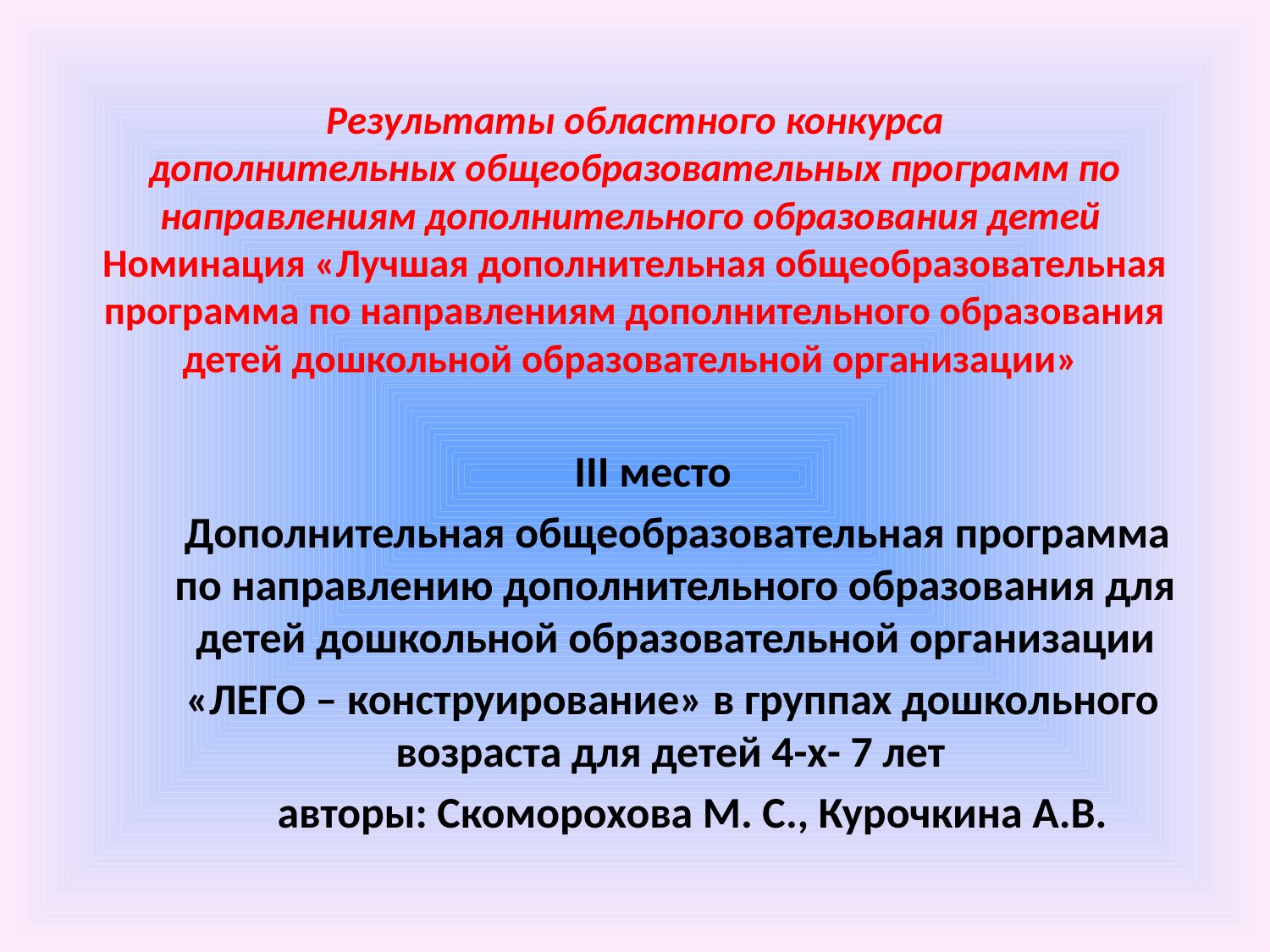

# Результаты областного конкурса дополнительных общеобразовательных программ по направлениям дополнительного образования детей Номинация «Лучшая дополнительная общеобразовательная программа по направлениям дополнительного образования детей дошкольной образовательной организации»
 III место
     Дополнительная общеобразовательная программа по направлению дополнительного образования для детей дошкольной образовательной организации
    «ЛЕГО – конструирование» в группах дошкольного возраста для детей 4-х- 7 лет
        авторы: Скоморохова М. С., Курочкина А.В.